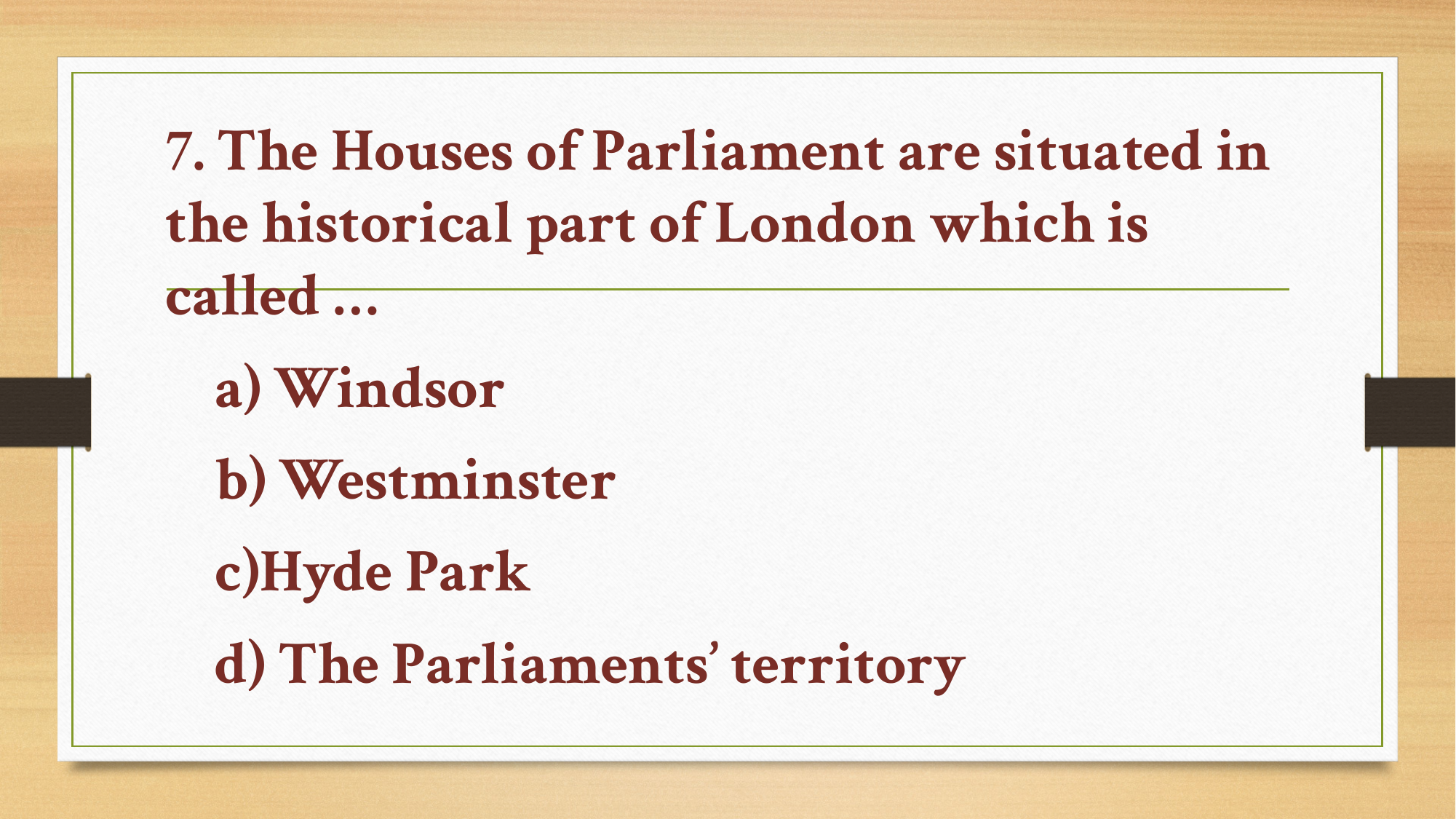

7. The Houses of Parliament are situated in the historical part of London which is called …
    a) Windsor
    b) Westminster
    c)Hyde Park
    d) The Parliaments’ territory

#